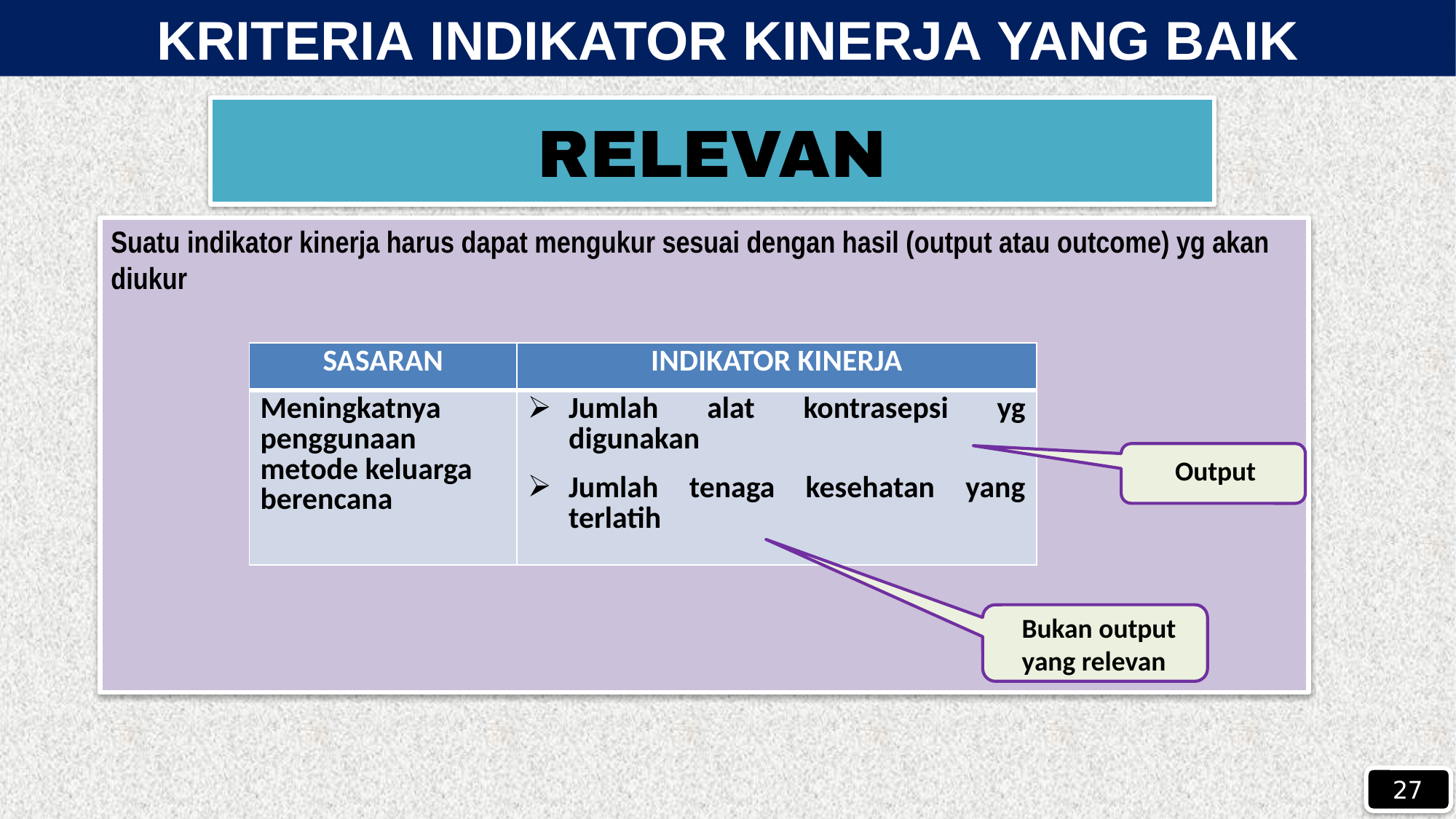

KRITERIA INDIKATOR KINERJA YANG BAIK
# RELEVAN
Suatu indikator kinerja harus dapat mengukur sesuai dengan hasil (output atau outcome) yg akan diukur
| SASARAN | INDIKATOR KINERJA |
| --- | --- |
| Meningkatnya penggunaan metode keluarga berencana | Jumlah alat kontrasepsi yg digunakan Jumlah tenaga kesehatan yang terlatih |

Output

Bukan output yang relevan
27